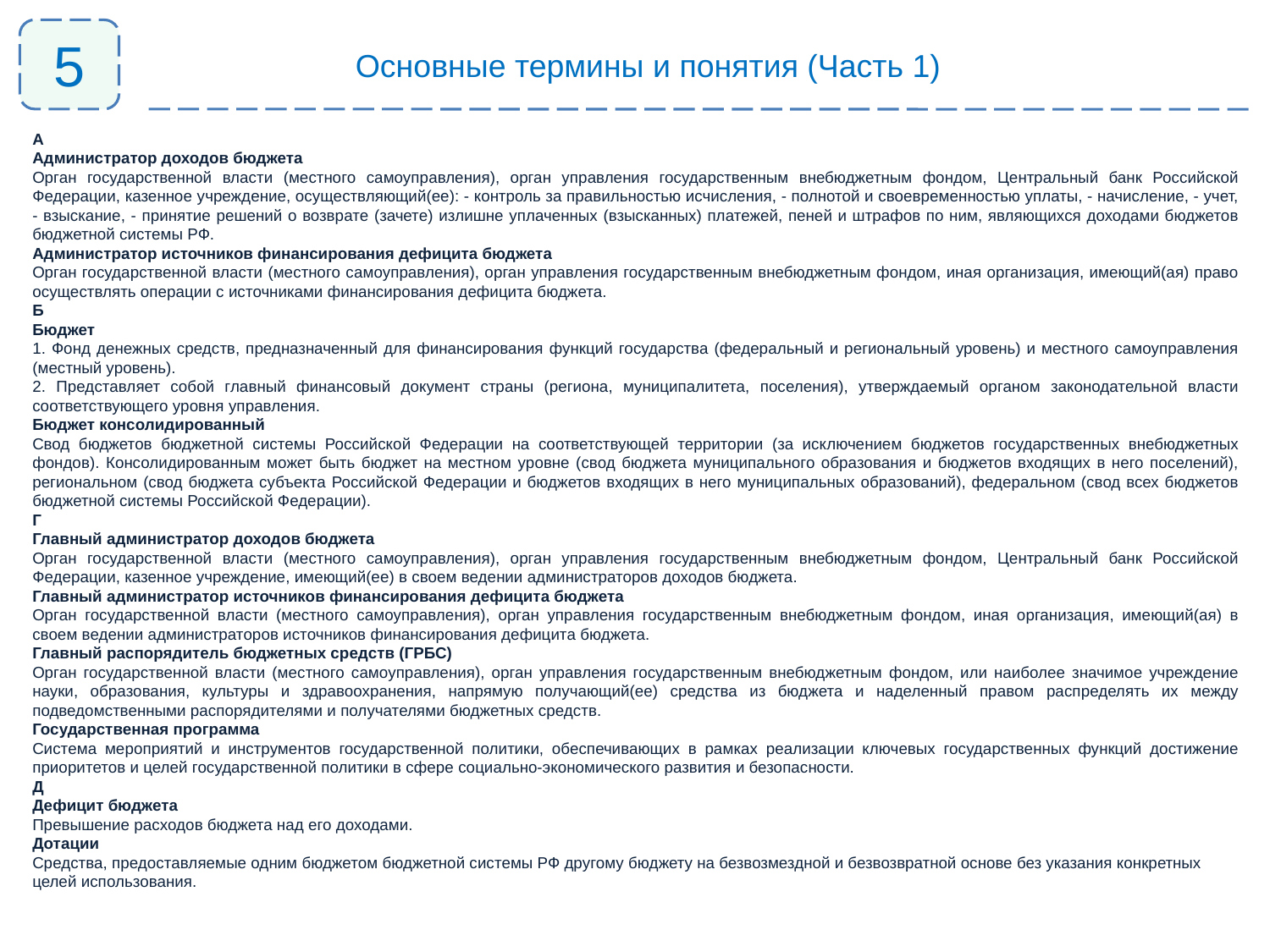

5
Основные термины и понятия (Часть 1)
А
Администратор доходов бюджета
Орган государственной власти (местного самоуправления), орган управления государственным внебюджетным фондом, Центральный банк Российской Федерации, казенное учреждение, осуществляющий(ее): - контроль за правильностью исчисления, - полнотой и своевременностью уплаты, - начисление, - учет, - взыскание, - принятие решений о возврате (зачете) излишне уплаченных (взысканных) платежей, пеней и штрафов по ним, являющихся доходами бюджетов бюджетной системы РФ.
Администратор источников финансирования дефицита бюджета
Орган государственной власти (местного самоуправления), орган управления государственным внебюджетным фондом, иная организация, имеющий(ая) право осуществлять операции с источниками финансирования дефицита бюджета.
Б
Бюджет
1. Фонд денежных средств, предназначенный для финансирования функций государства (федеральный и региональный уровень) и местного самоуправления (местный уровень).
2. Представляет собой главный финансовый документ страны (региона, муниципалитета, поселения), утверждаемый органом законодательной власти соответствующего уровня управления.
Бюджет консолидированный
Свод бюджетов бюджетной системы Российской Федерации на соответствующей территории (за исключением бюджетов государственных внебюджетных фондов). Консолидированным может быть бюджет на местном уровне (свод бюджета муниципального образования и бюджетов входящих в него поселений), региональном (свод бюджета субъекта Российской Федерации и бюджетов входящих в него муниципальных образований), федеральном (свод всех бюджетов бюджетной системы Российской Федерации).
Г
Главный администратор доходов бюджета
Орган государственной власти (местного самоуправления), орган управления государственным внебюджетным фондом, Центральный банк Российской Федерации, казенное учреждение, имеющий(ее) в своем ведении администраторов доходов бюджета.
Главный администратор источников финансирования дефицита бюджета
Орган государственной власти (местного самоуправления), орган управления государственным внебюджетным фондом, иная организация, имеющий(ая) в своем ведении администраторов источников финансирования дефицита бюджета.
Главный распорядитель бюджетных средств (ГРБС)
Орган государственной власти (местного самоуправления), орган управления государственным внебюджетным фондом, или наиболее значимое учреждение науки, образования, культуры и здравоохранения, напрямую получающий(ее) средства из бюджета и наделенный правом распределять их между подведомственными распорядителями и получателями бюджетных средств.
Государственная программа
Система мероприятий и инструментов государственной политики, обеспечивающих в рамках реализации ключевых государственных функций достижение приоритетов и целей государственной политики в сфере социально-экономического развития и безопасности.
Д
Дефицит бюджета
Превышение расходов бюджета над его доходами.
Дотации
Средства, предоставляемые одним бюджетом бюджетной системы РФ другому бюджету на безвозмездной и безвозвратной основе без указания конкретных целей использования.